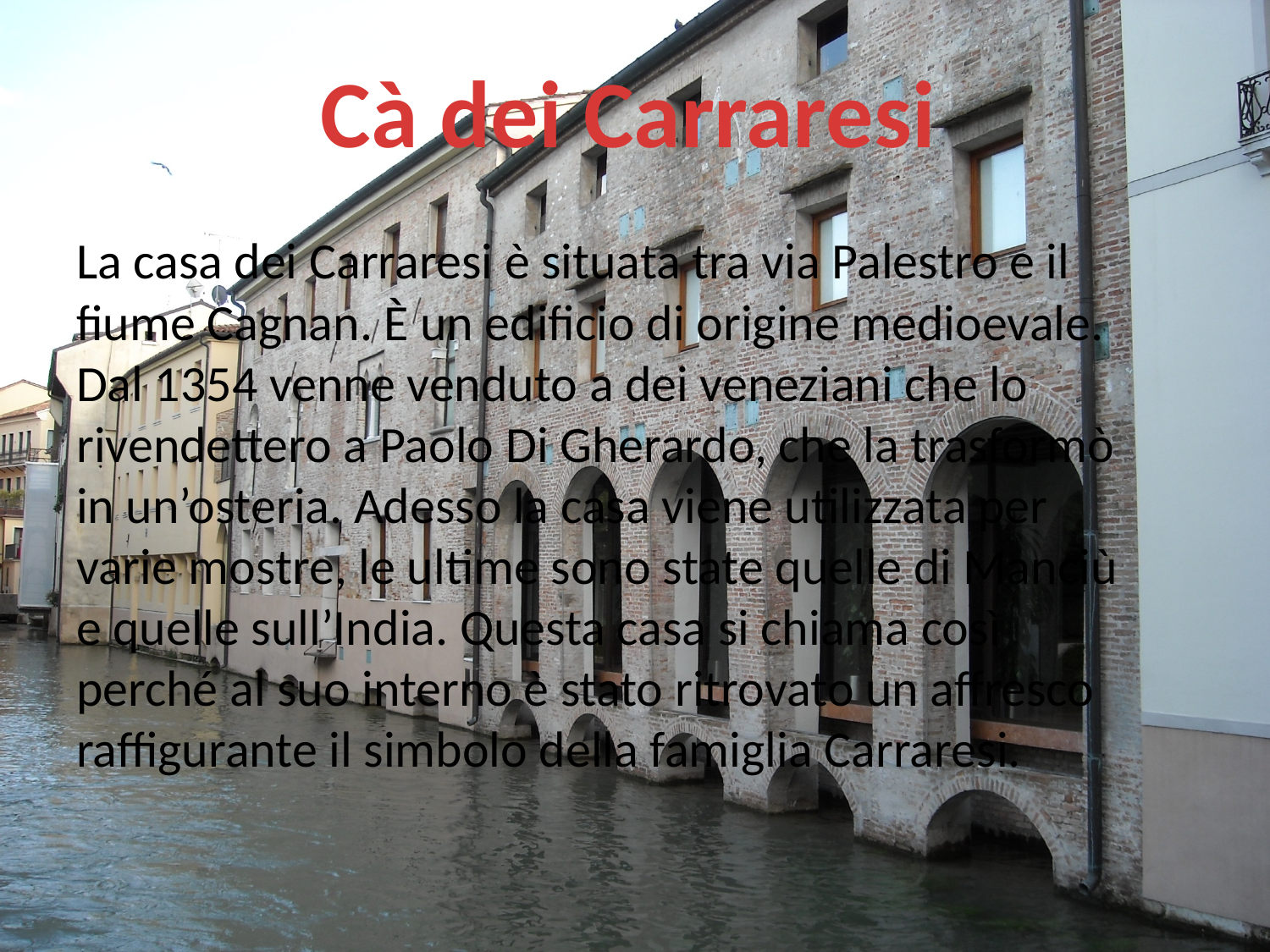

Cà dei Carraresi
La casa dei Carraresi è situata tra via Palestro e il fiume Cagnan. È un edificio di origine medioevale. Dal 1354 venne venduto a dei veneziani che lo rivendettero a Paolo Di Gherardo, che la trasformò in un’osteria. Adesso la casa viene utilizzata per varie mostre, le ultime sono state quelle di Manciù e quelle sull’India. Questa casa si chiama così perché al suo interno è stato ritrovato un affresco raffigurante il simbolo della famiglia Carraresi.